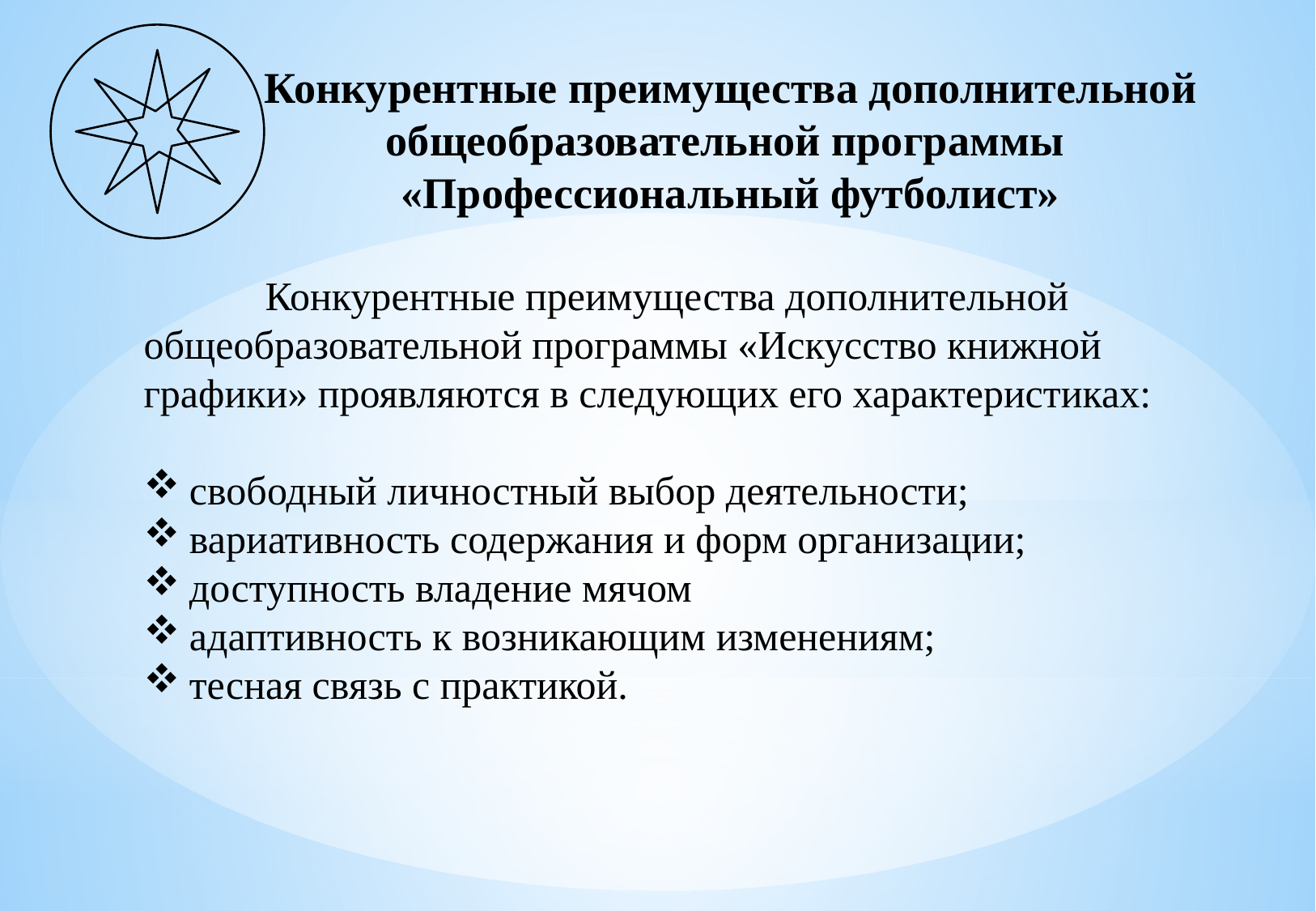

Конкурентные преимущества дополнительной  общеобразовательной программы
«Профессиональный футболист»
	Конкурентные преимущества дополнительной общеобразовательной программы «Искусство книжной графики» проявляются в следующих его характеристиках:

свободный личностный выбор деятельности;
вариативность содержания и форм организации;
доступность владение мячом
адаптивность к возникающим изменениям;
тесная связь с практикой.